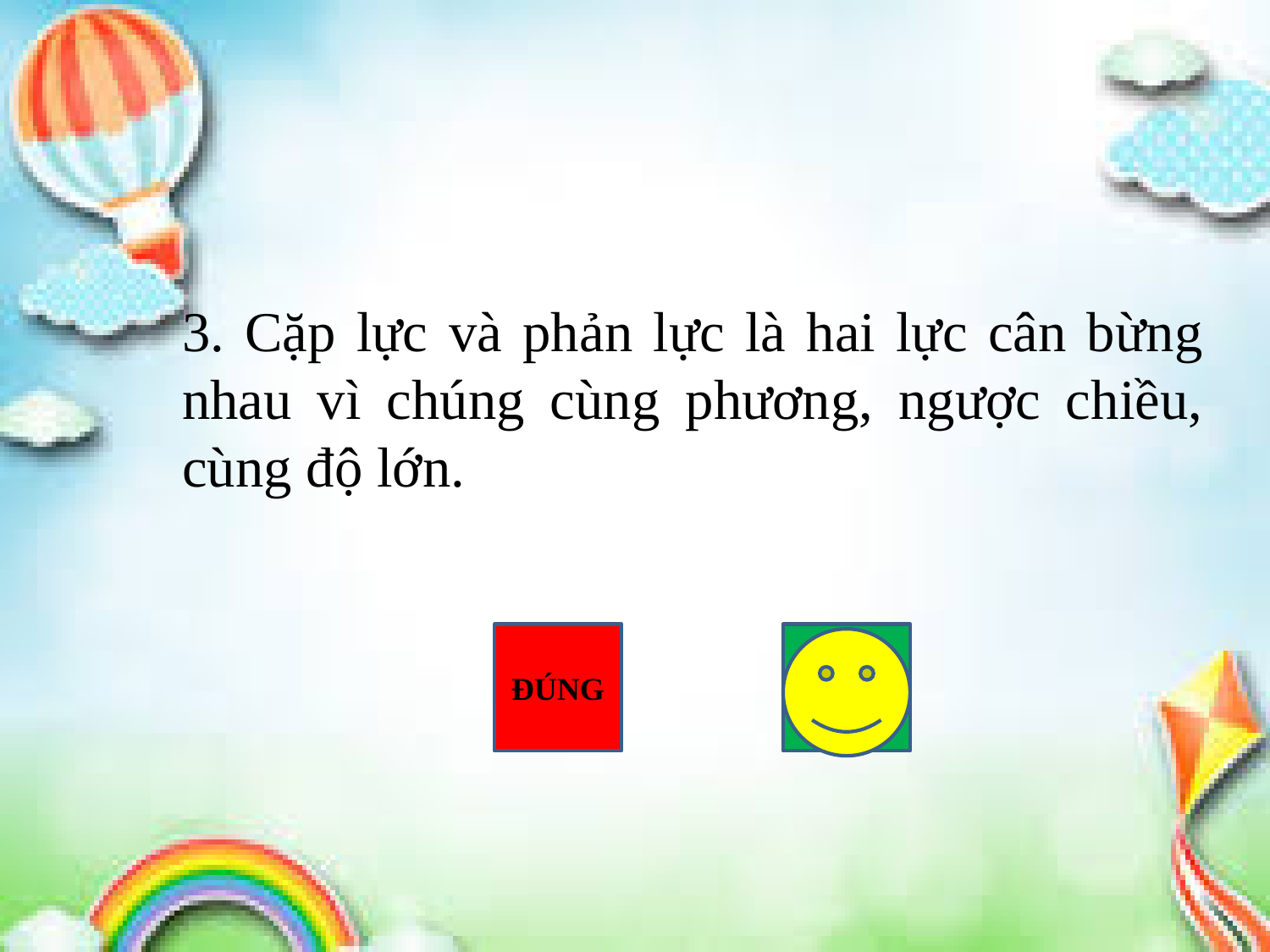

# 3. Cặp lực và phản lực là hai lực cân bừng nhau vì chúng cùng phương, ngược chiều, cùng độ lớn.
ĐÚNG
SAI